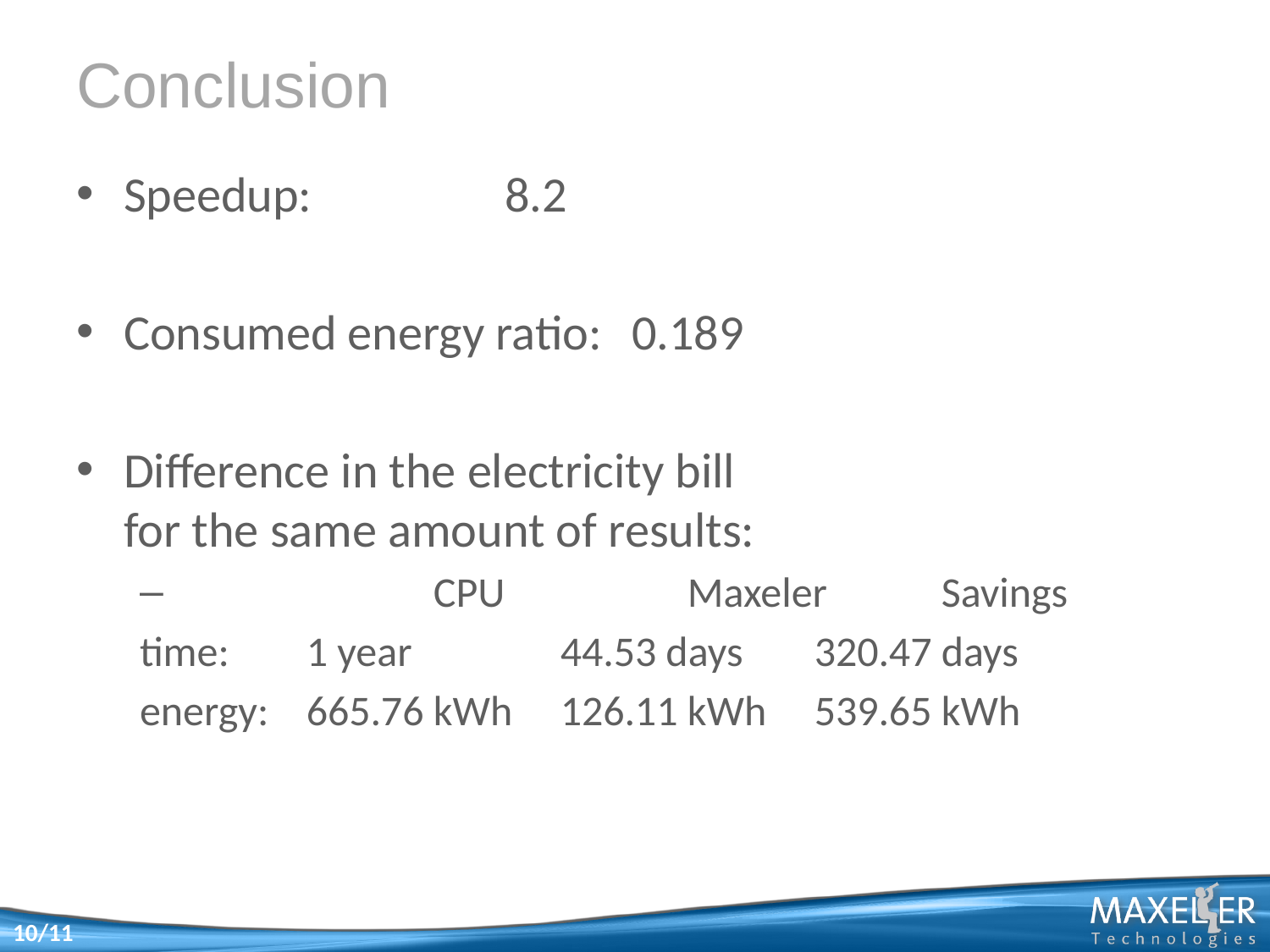

# Conclusion
Speedup:		8.2

Consumed energy ratio:	0.189

Difference in the electricity bill
for the same amount of results:
 		CPU		Maxeler	Savings
time:	1 year		44.53 days	320.47 days
energy:	665.76 kWh	126.11 kWh	539.65 kWh

10/11